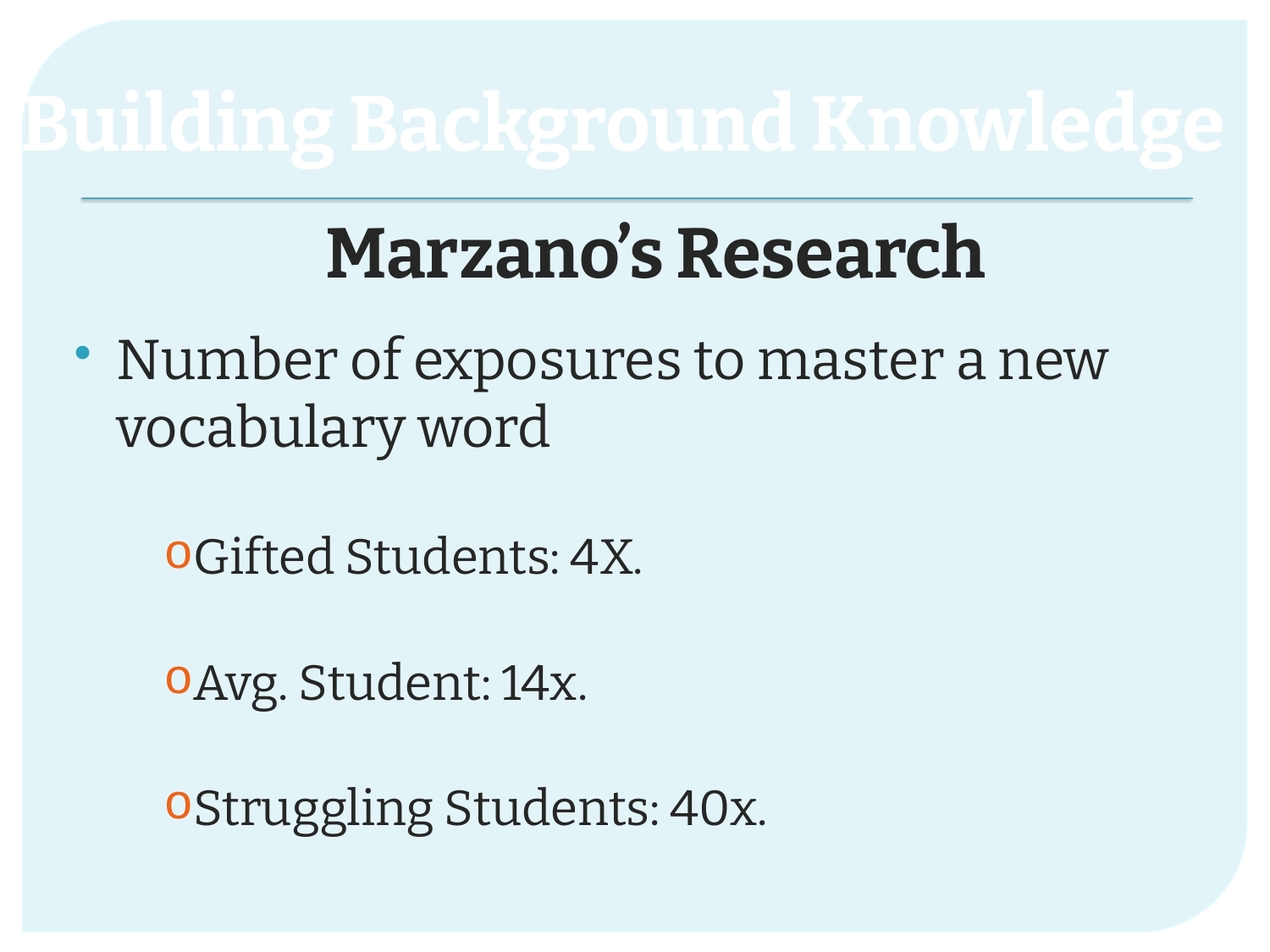

# Building Background Knowledge
Marzano’s Research
Number of exposures to master a new vocabulary word
Gifted Students: 4X.
Avg. Student: 14x.
Struggling Students: 40x.